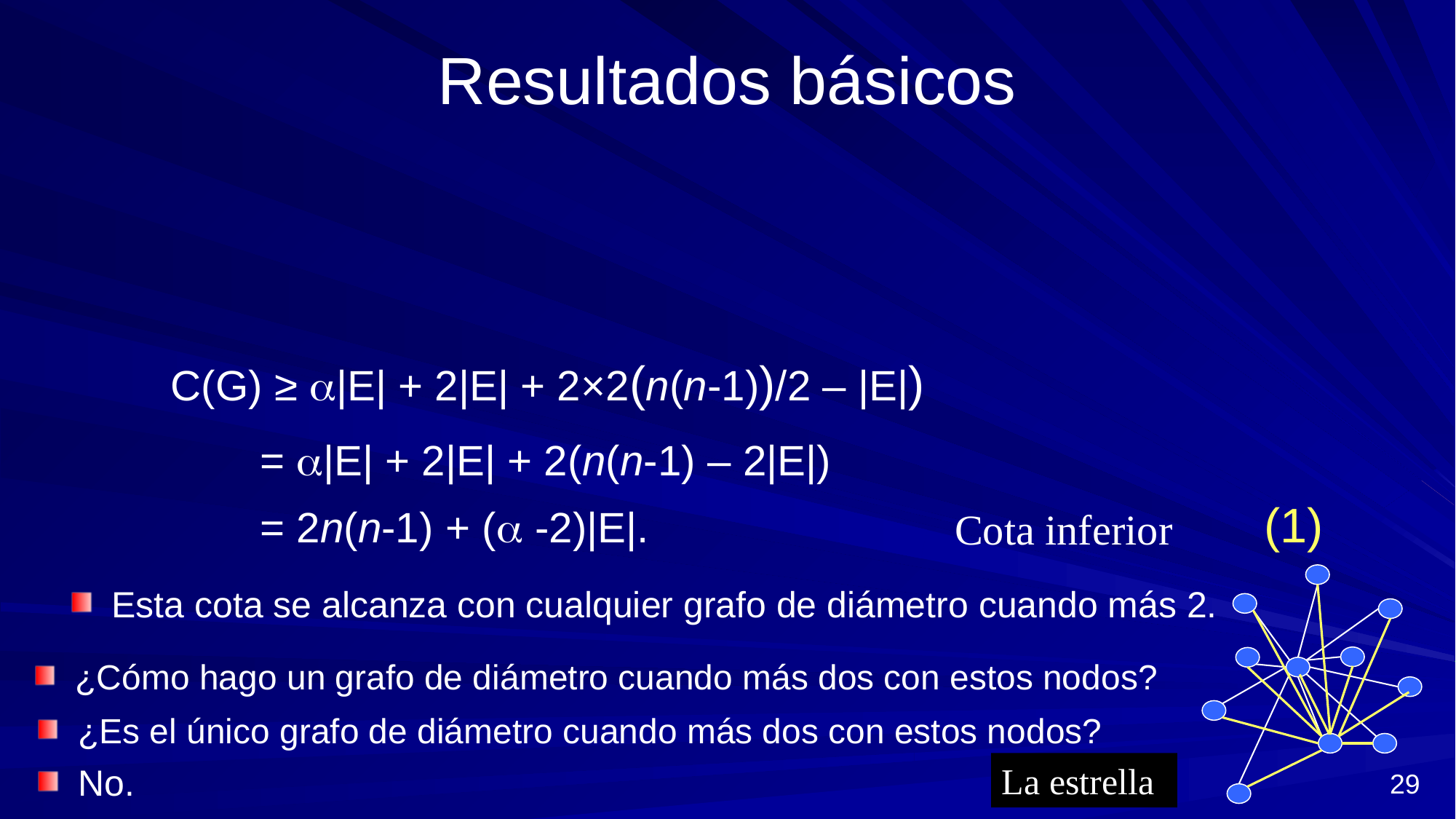

# Resultados básicos
	C(G) ≥ α|E| + 2|E| + 2×2(n(n-1))/2 – |E|)

                = α|E| + 2|E| + 2(n(n-1) – 2|E|)
                = 2n(n-1) + (α -2)|E|.                                                    (1)

Esta cota se alcanza con cualquier grafo de diámetro cuando más 2.
Cota inferior

¿Cómo hago un grafo de diámetro cuando más dos con estos nodos?

¿Es el único grafo de diámetro cuando más dos con estos nodos?

La estrella
No.
29